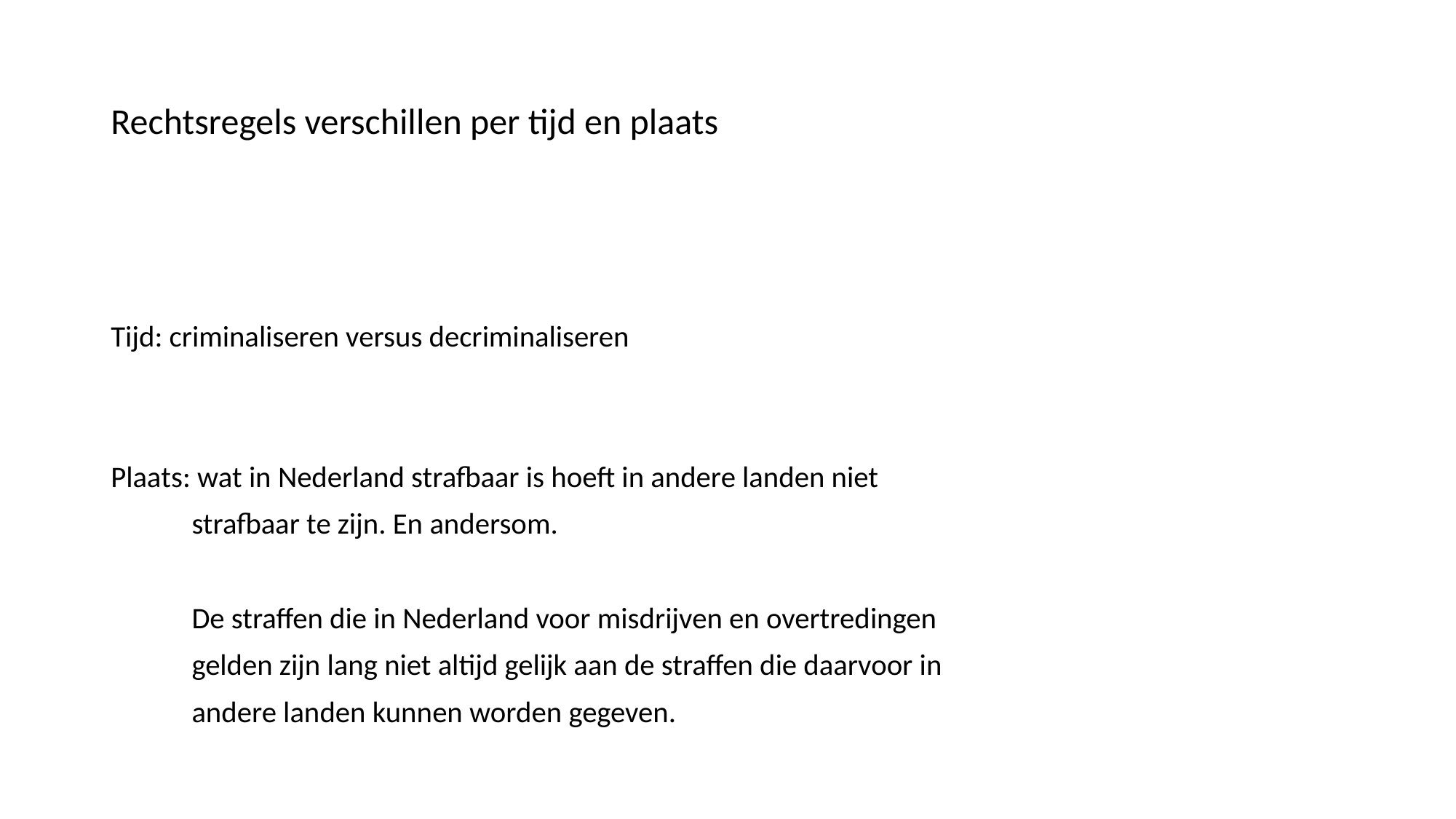

# Rechtsregels verschillen per tijd en plaats

Tijd: criminaliseren versus decriminaliseren

Plaats: wat in Nederland strafbaar is hoeft in andere landen niet
            strafbaar te zijn. En andersom.

            De straffen die in Nederland voor misdrijven en overtredingen
            gelden zijn lang niet altijd gelijk aan de straffen die daarvoor in
            andere landen kunnen worden gegeven.